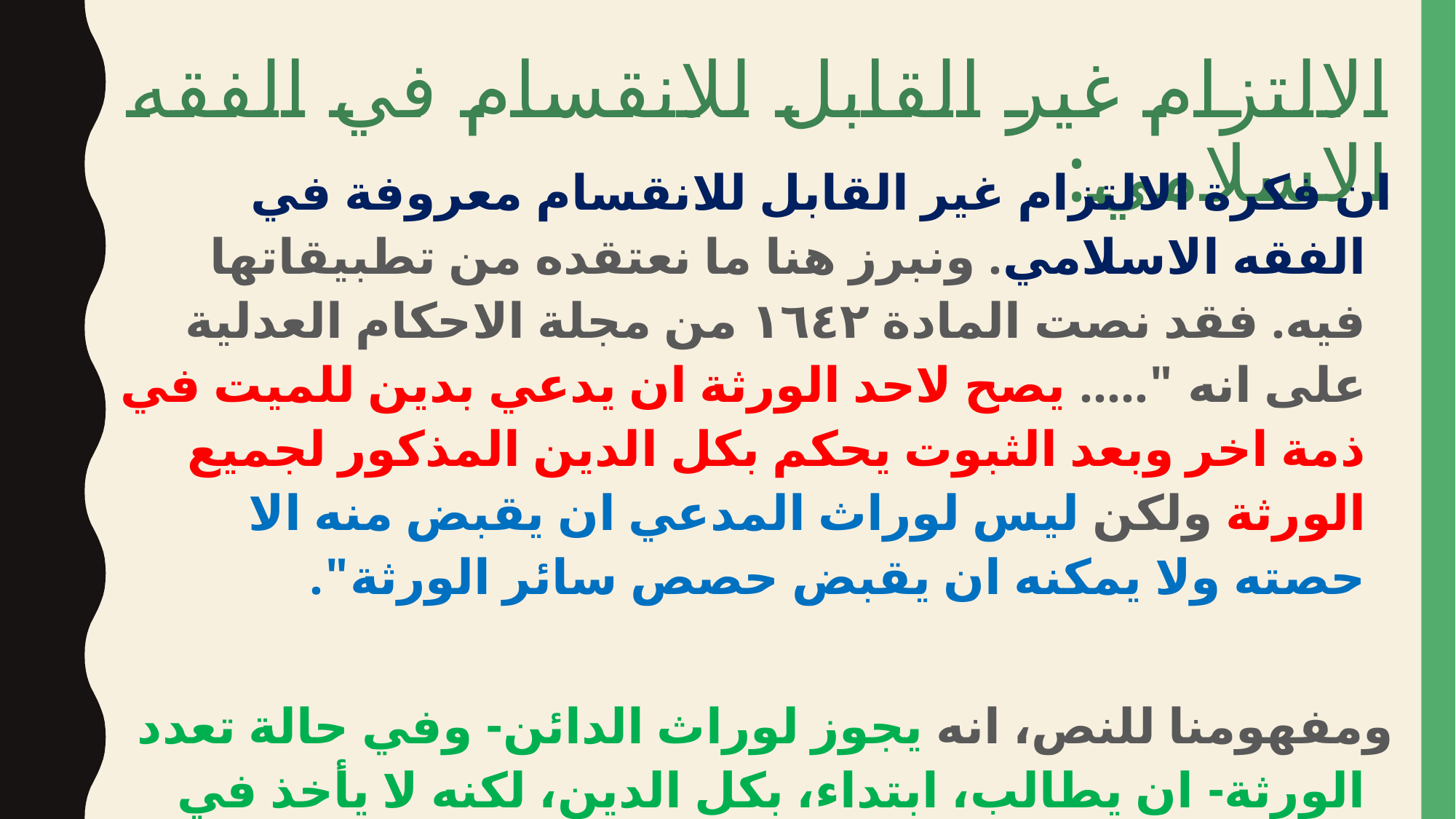

# الالتزام غير القابل للانقسام في الفقه الاسلامي:
ان فكرة الالتزام غير القابل للانقسام معروفة في الفقه الاسلامي. ونبرز هنا ما نعتقده من تطبيقاتها فيه. فقد نصت المادة ١٦٤٢ من مجلة الاحكام العدلية على انه "..... يصح لاحد الورثة ان يدعي بدين للميت في ذمة اخر وبعد الثبوت يحكم بكل الدين المذكور لجميع الورثة ولكن ليس لوراث المدعي ان يقبض منه الا حصته ولا يمكنه ان يقبض حصص سائر الورثة".

ومفهومنا للنص، انه يجوز لوراث الدائن- وفي حالة تعدد الورثة- ان يطالب، ابتداء، بكل الدين، لكنه لا يأخذ في الاستيفاء الا حصته فقط. وفي هذا الفرض ما يعني ان الدين وحتى الحكم به غير منقسم بالنسبة لأطرافه من الناحية الايجابية.